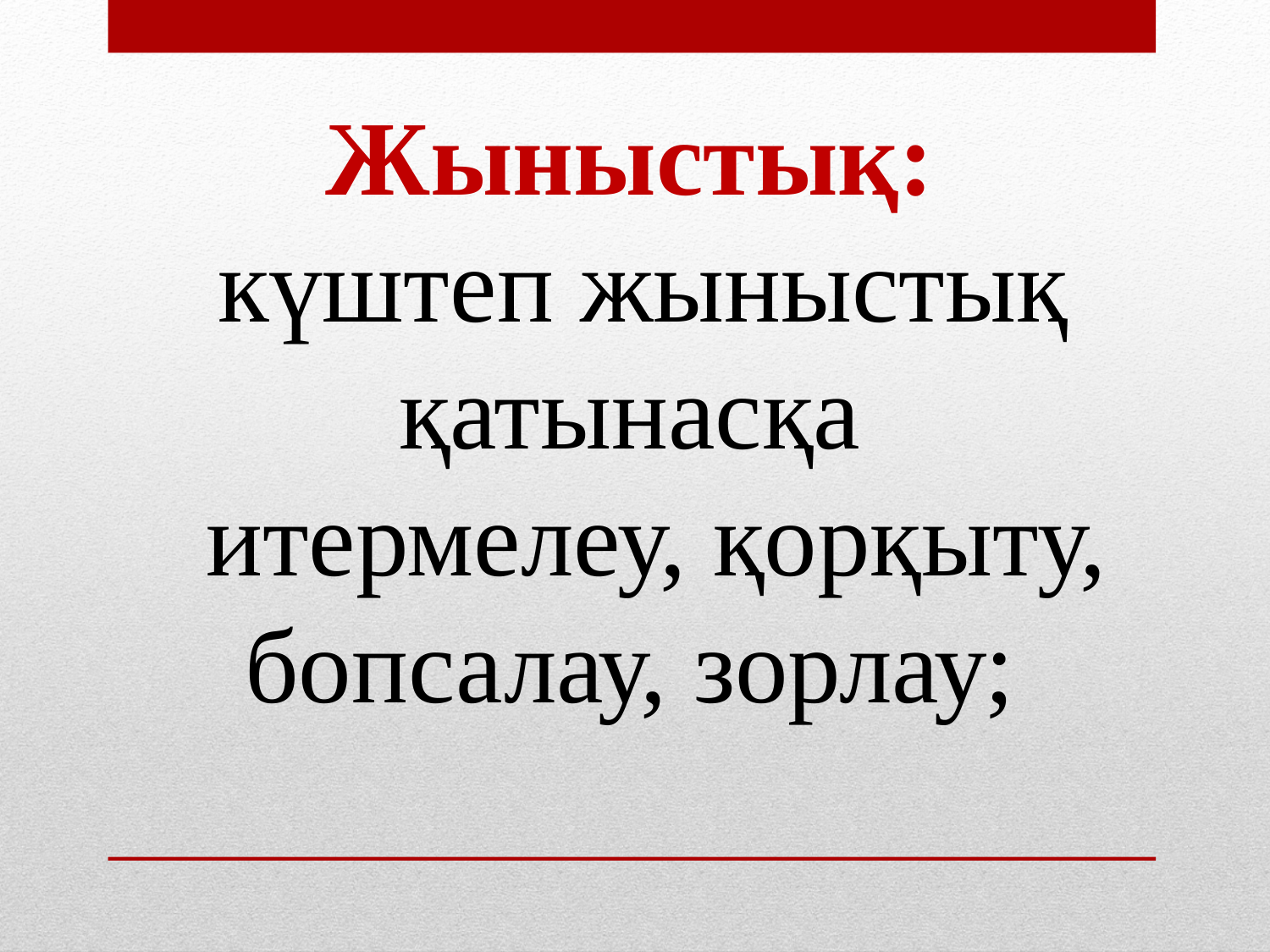

# Жыныстық: күштеп жыныстық қатынасқа  итермелеу, қорқыту, бопсалау, зорлау;